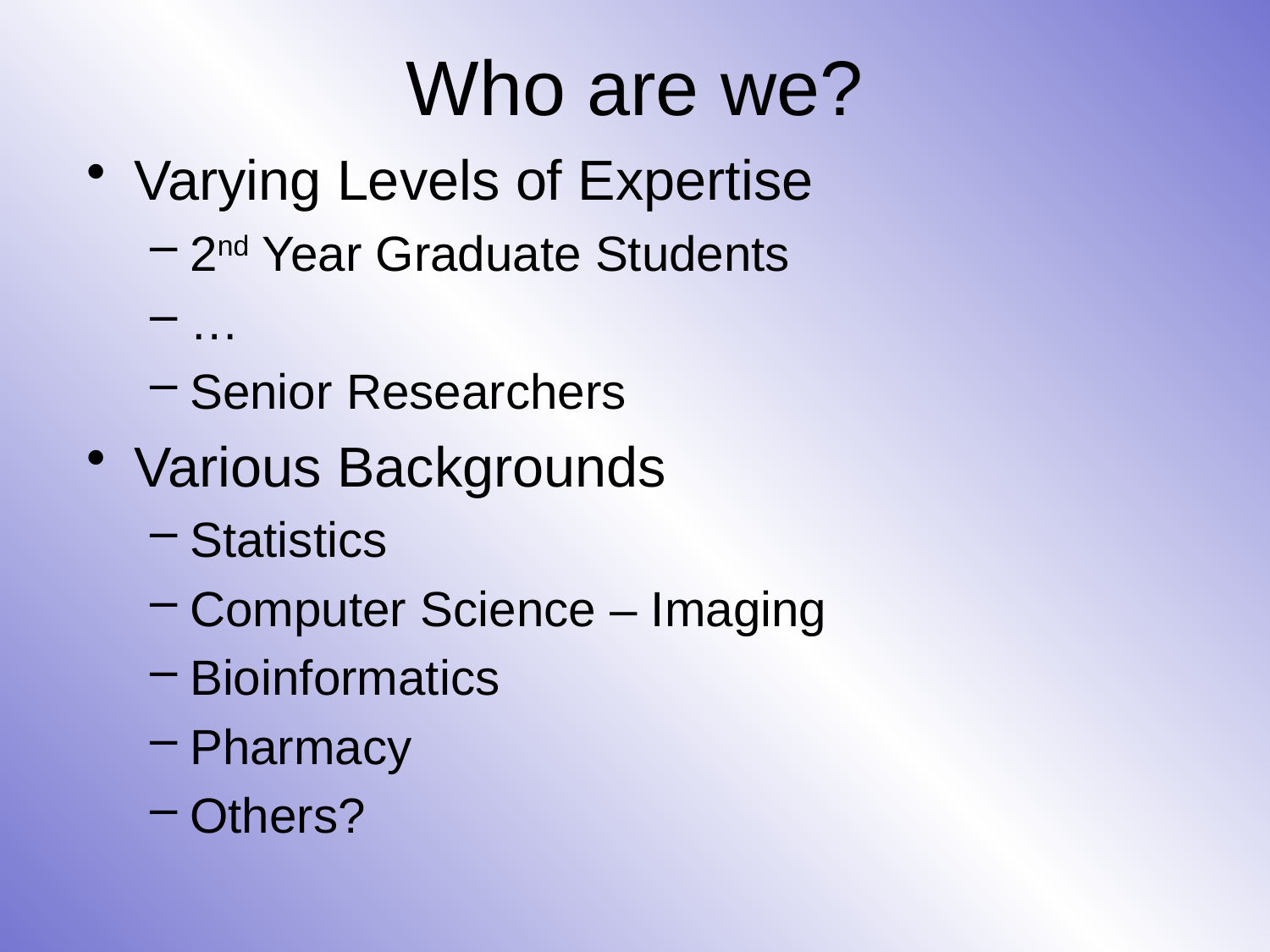

# Who are we?
Varying Levels of Expertise
2nd Year Graduate Students
…
Senior Researchers
Various Backgrounds
Statistics
Computer Science – Imaging
Bioinformatics
Pharmacy
Others?